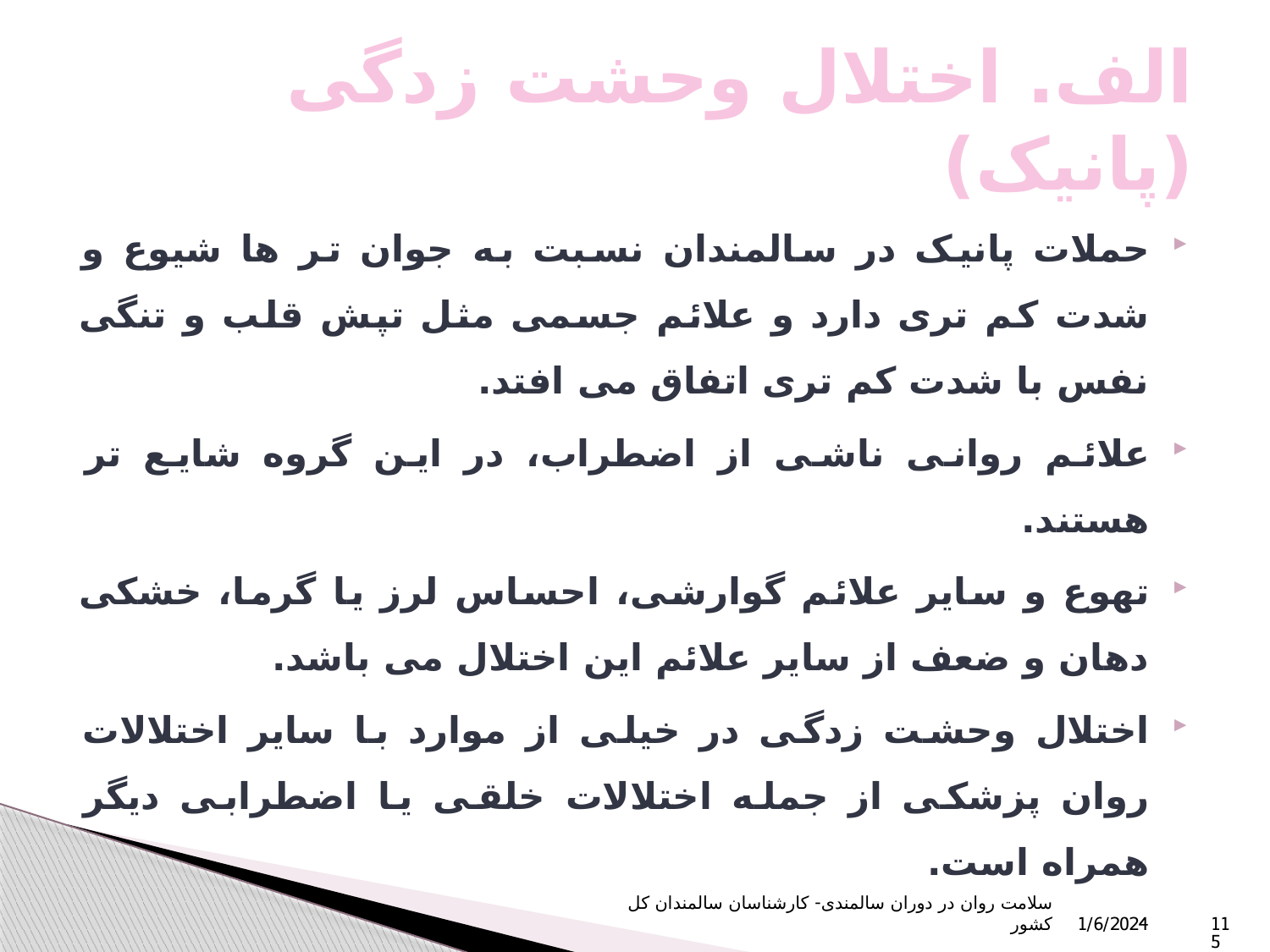

# الف. اختلال وحشت زدگی (پانیک)
حملات پانیک در سالمندان نسبت به جوا	ن تر ها شیوع و شدت کم تری دارد و علائم جسمی مثل تپش قلب و تنگی نفس با شدت کم تری اتفاق می افتد.
علائم روانی ناشی از اضطراب، در این گروه شایع تر هستند.
تهوع و سایر علائم گوارشی، احساس لرز یا گرما، خشکی دهان و ضعف از سایر علائم این اختلال می باشد.
اختلال وحشت زدگی در خیلی از موارد با سایر اختلالات روان پزشکی از جمله اختلالات خلقی یا اضطرابی دیگر همراه است.
سلامت روان در دوران سالمندی- کارشناسان سالمندان کل کشور
1/6/2024
115